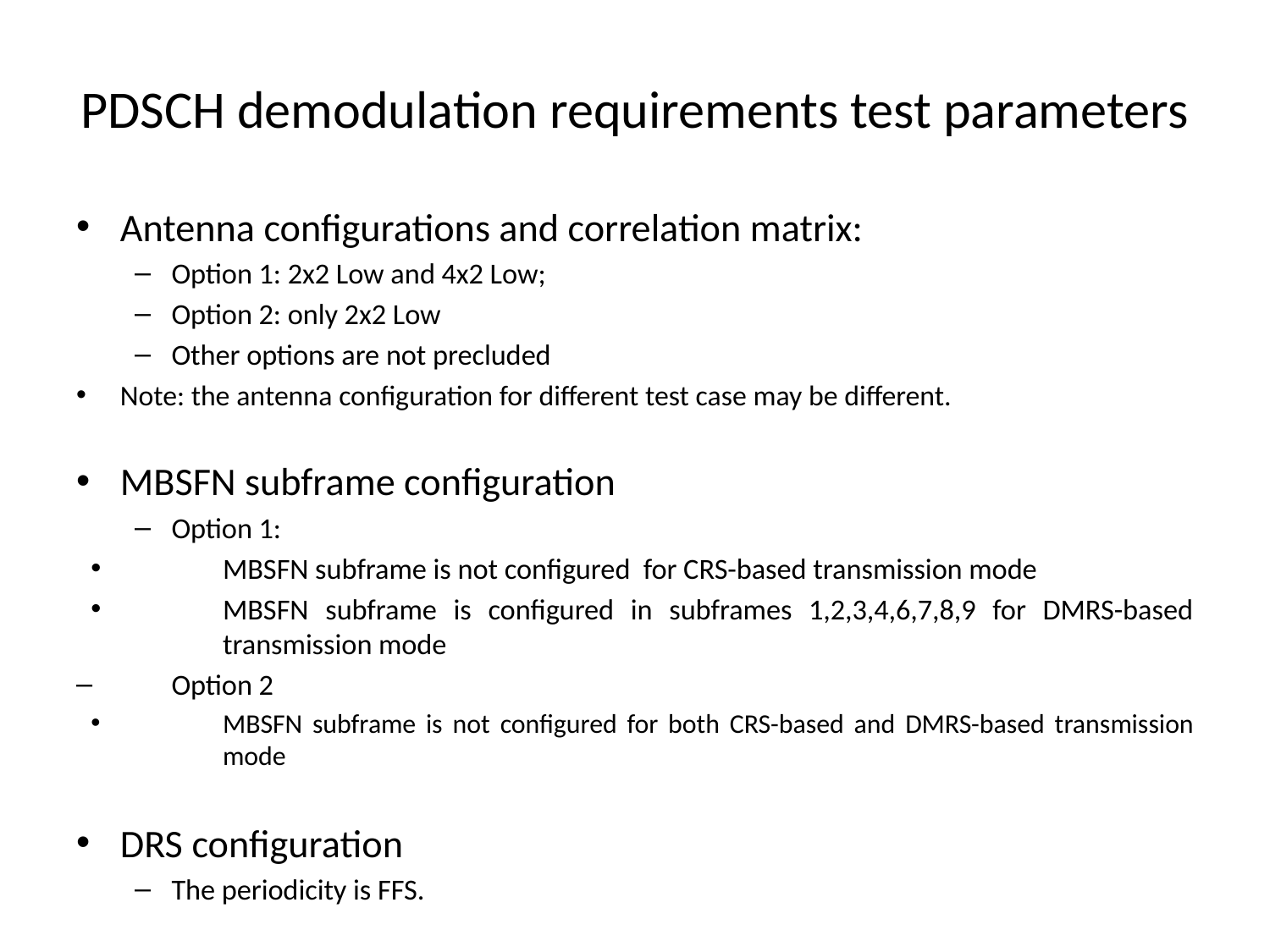

# PDSCH demodulation requirements test parameters
Antenna configurations and correlation matrix:
Option 1: 2x2 Low and 4x2 Low;
Option 2: only 2x2 Low
Other options are not precluded
Note: the antenna configuration for different test case may be different.

MBSFN subframe configuration
Option 1:
MBSFN subframe is not configured  for CRS-based transmission mode
MBSFN subframe is configured in subframes 1,2,3,4,6,7,8,9 for DMRS-based transmission mode
Option 2
MBSFN subframe is not configured for both CRS-based and DMRS-based transmission mode

DRS configuration
The periodicity is FFS.